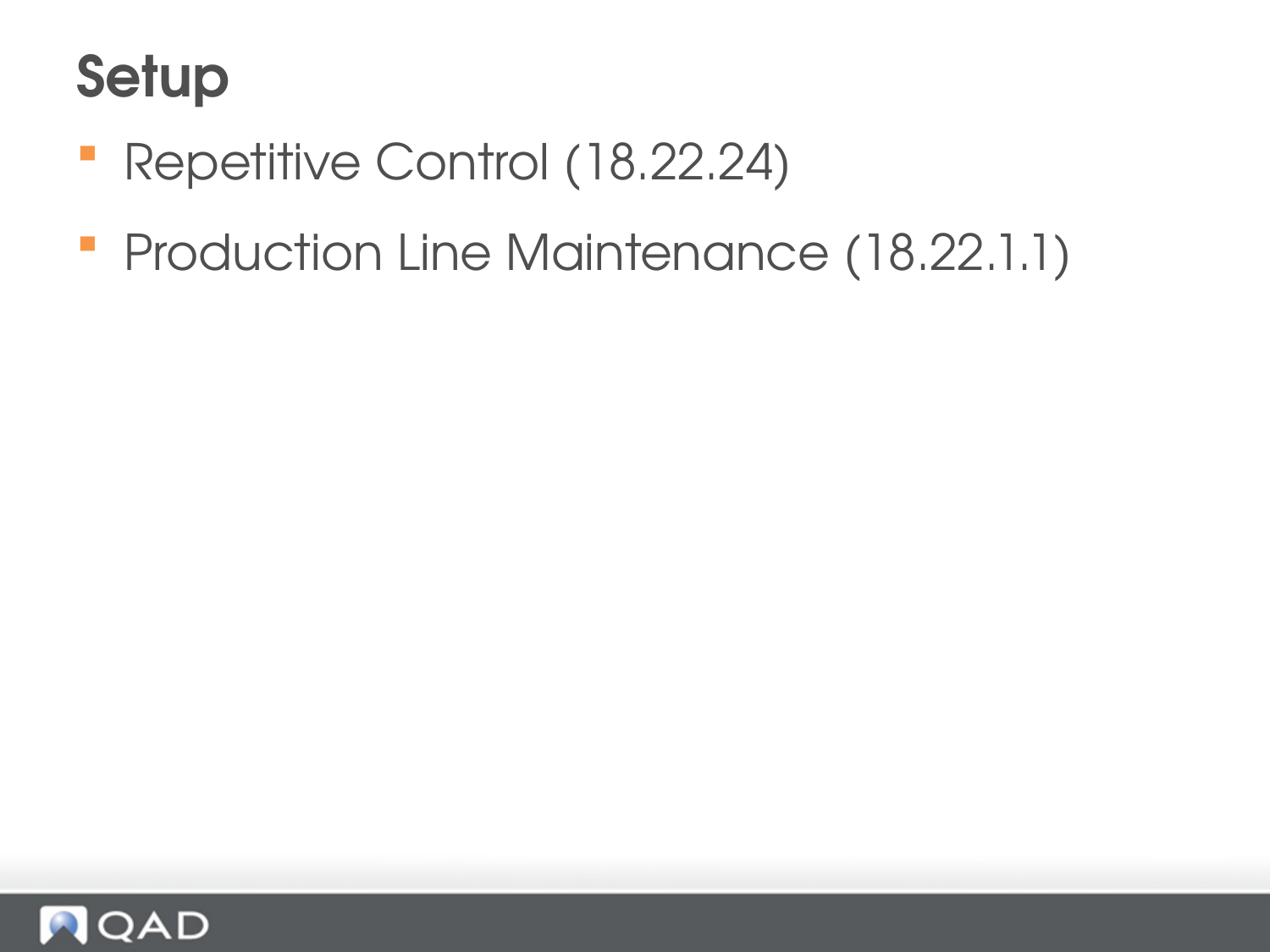

# Setup
Repetitive Control (18.22.24)
Production Line Maintenance (18.22.1.1)